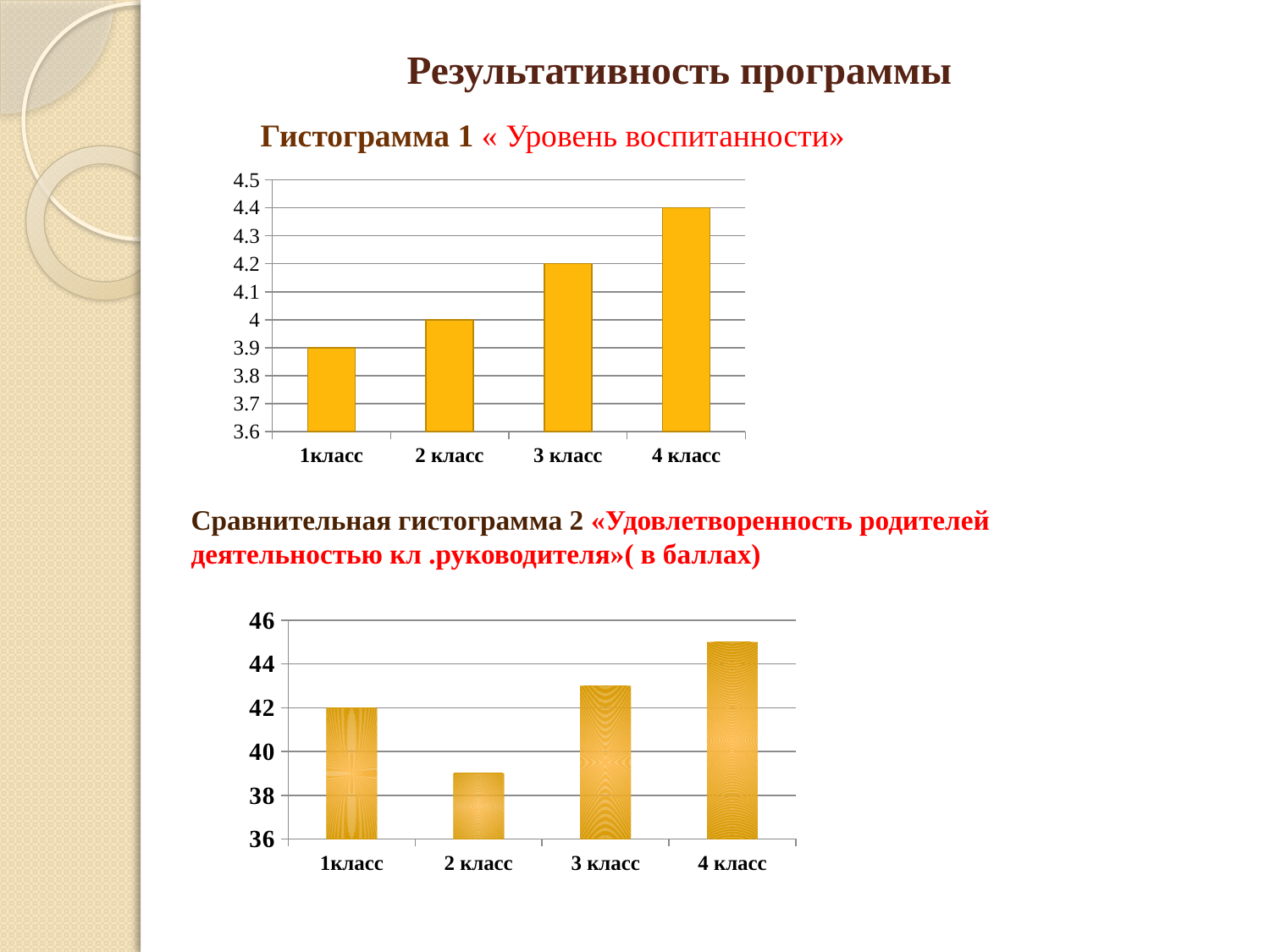

# Результативность программы
Гистограмма 1 « Уровень воспитанности»

### Chart

| Category |  |
|---|---|
| 1класс | 3.9 |
| 2 класс | 4.0 |
| 3 класс | 4.2 |
| 4 класс | 4.4 |
Сравнительная гистограмма 2 «Удовлетворенность родителей деятельностью кл .руководителя»( в баллах)

### Chart

| Category |  |
|---|---|
| 1класс | 42.0 |
| 2 класс | 39.0 |
| 3 класс | 43.0 |
| 4 класс | 45.0 |